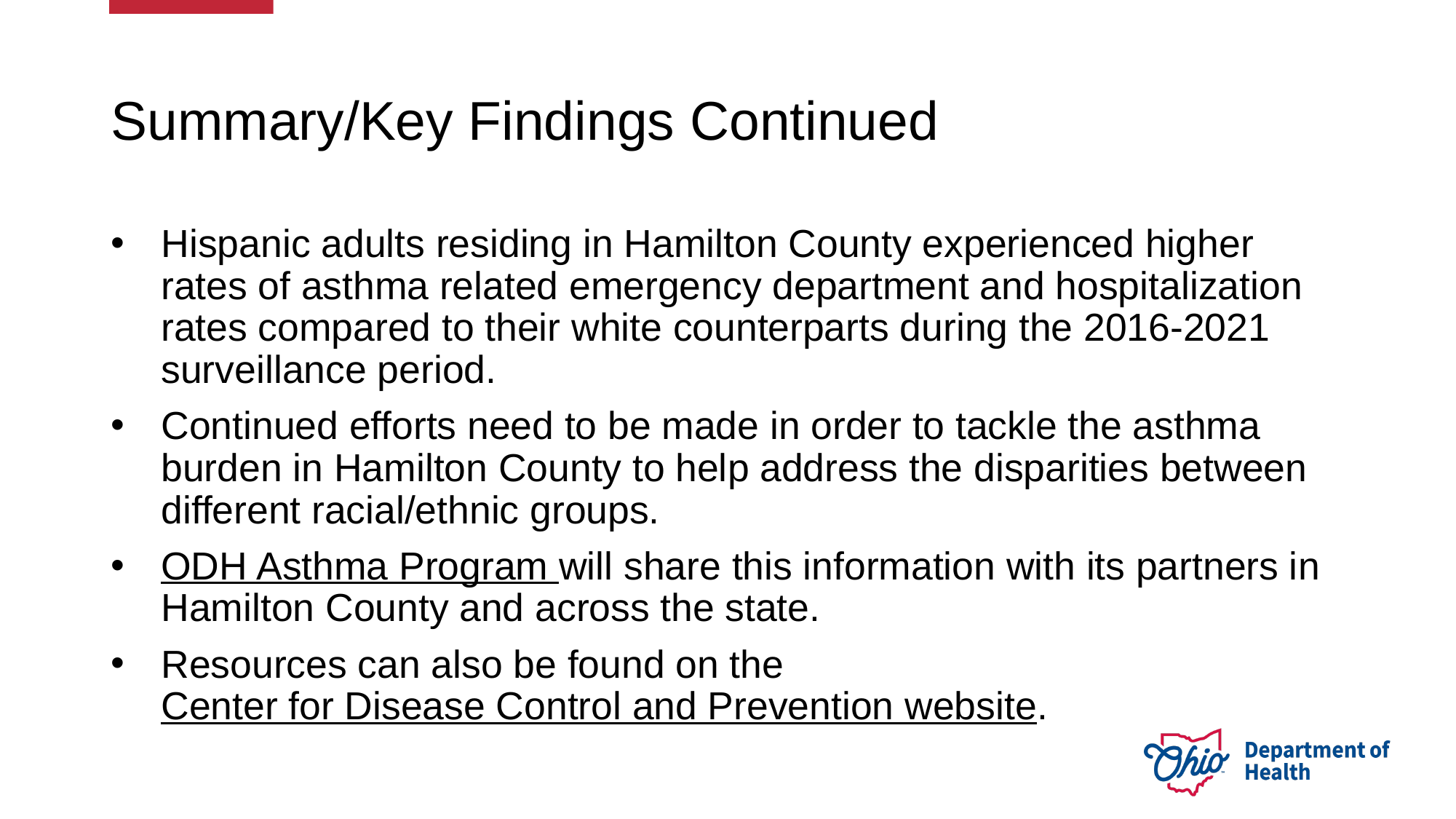

# Summary/Key Findings Continued
Hispanic adults residing in Hamilton County experienced higher rates of asthma related emergency department and hospitalization rates compared to their white counterparts during the 2016-2021 surveillance period.
Continued efforts need to be made in order to tackle the asthma burden in Hamilton County to help address the disparities between different racial/ethnic groups.
ODH Asthma Program will share this information with its partners in Hamilton County and across the state.
Resources can also be found on the Center for Disease Control and Prevention website.